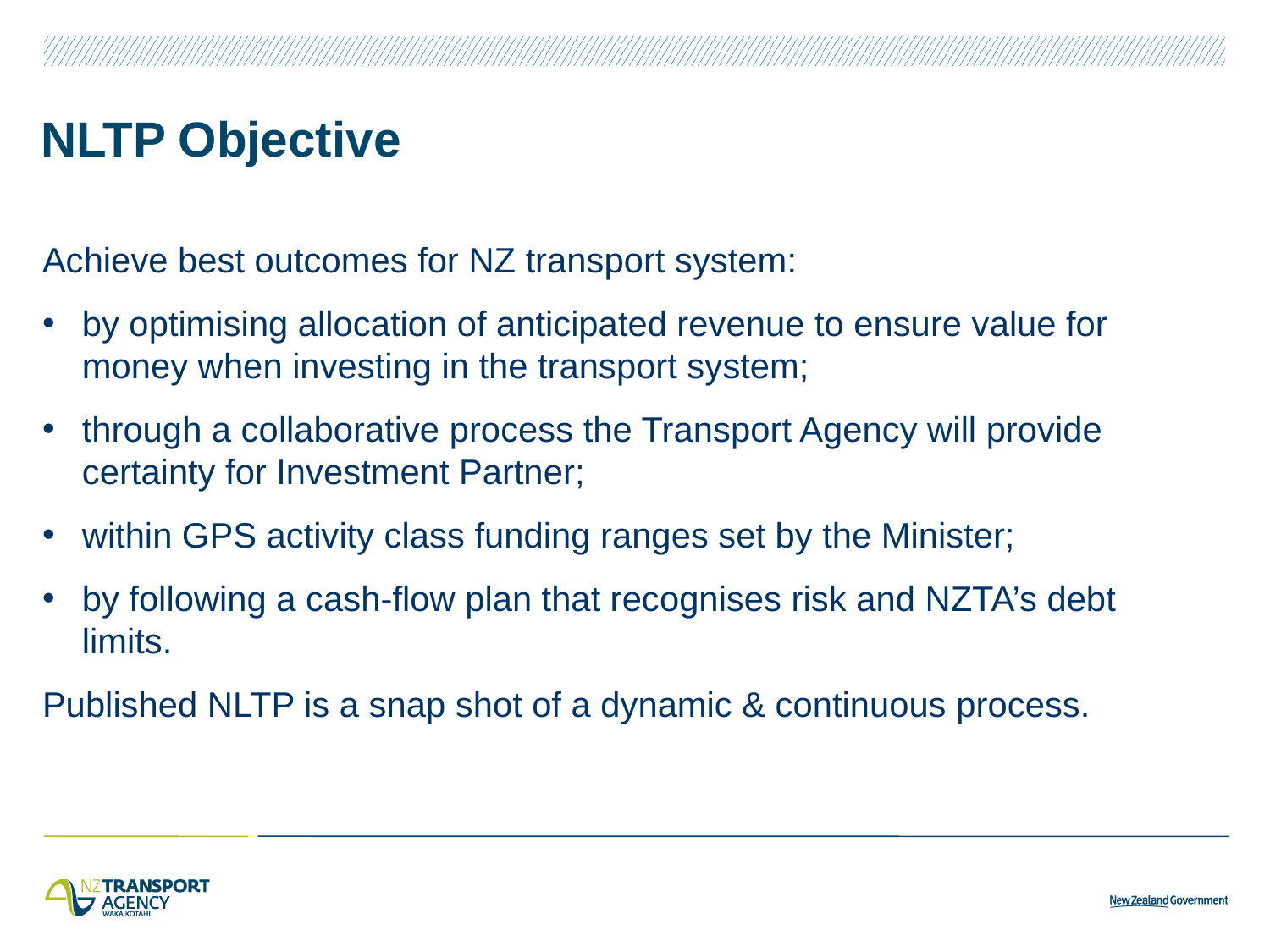

# NLTP Objective
Achieve best outcomes for NZ transport system:
by optimising allocation of anticipated revenue to ensure value for money when investing in the transport system;
through a collaborative process the Transport Agency will provide certainty for Investment Partner;
within GPS activity class funding ranges set by the Minister;
by following a cash-flow plan that recognises risk and NZTA’s debt limits.
Published NLTP is a snap shot of a dynamic & continuous process.